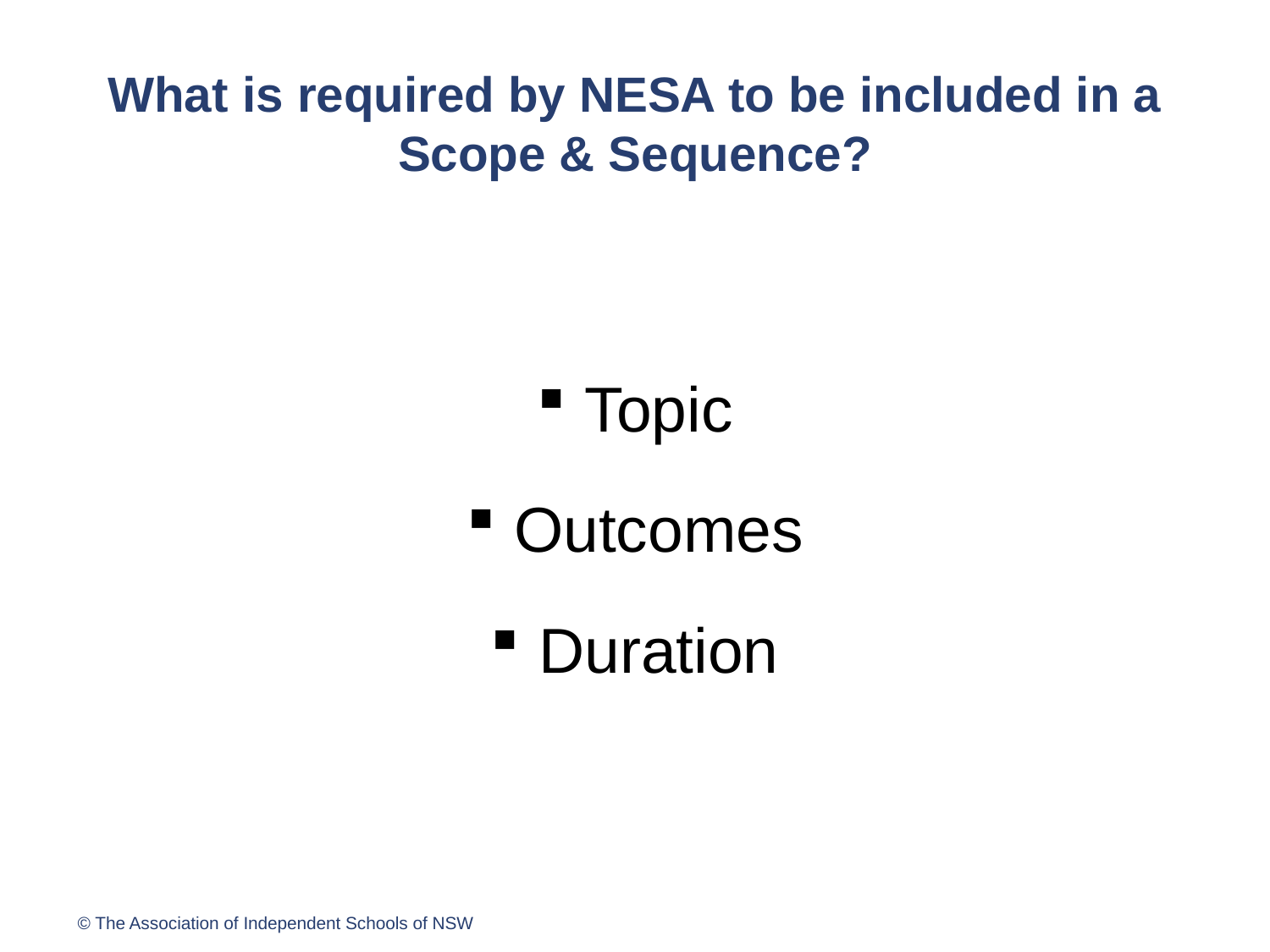

# What is required by NESA to be included in a Scope & Sequence?
Topic
Outcomes
Duration